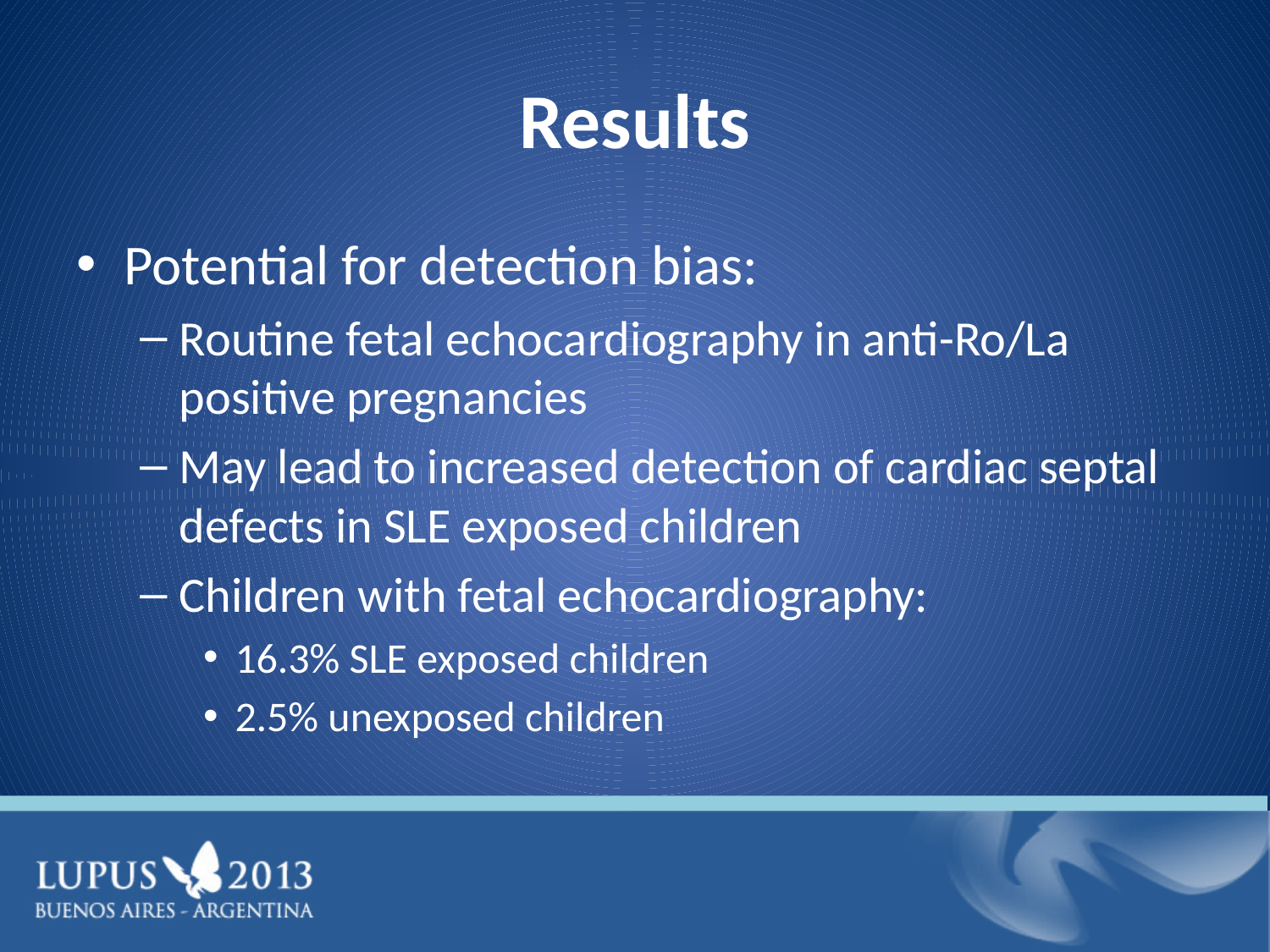

# Results
Potential for detection bias:
Routine fetal echocardiography in anti-Ro/La positive pregnancies
May lead to increased detection of cardiac septal defects in SLE exposed children
Children with fetal echocardiography:
16.3% SLE exposed children
2.5% unexposed children